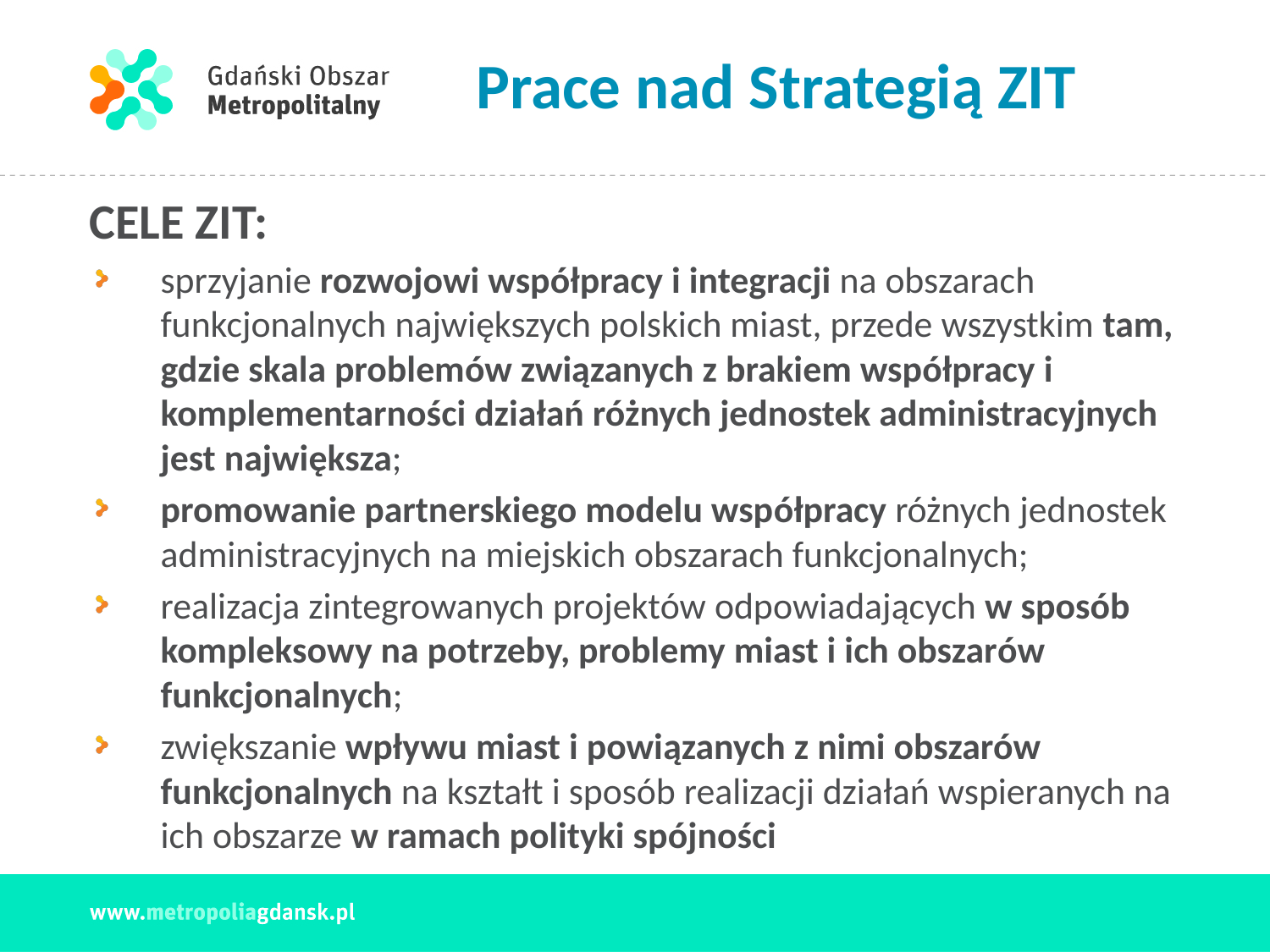

# Prace nad Strategią ZIT
CELE ZIT:
sprzyjanie rozwojowi współpracy i integracji na obszarach funkcjonalnych największych polskich miast, przede wszystkim tam, gdzie skala problemów związanych z brakiem współpracy i komplementarności działań różnych jednostek administracyjnych jest największa;
promowanie partnerskiego modelu współpracy różnych jednostek administracyjnych na miejskich obszarach funkcjonalnych;
realizacja zintegrowanych projektów odpowiadających w sposób kompleksowy na potrzeby, problemy miast i ich obszarów funkcjonalnych;
zwiększanie wpływu miast i powiązanych z nimi obszarów funkcjonalnych na kształt i sposób realizacji działań wspieranych na ich obszarze w ramach polityki spójności